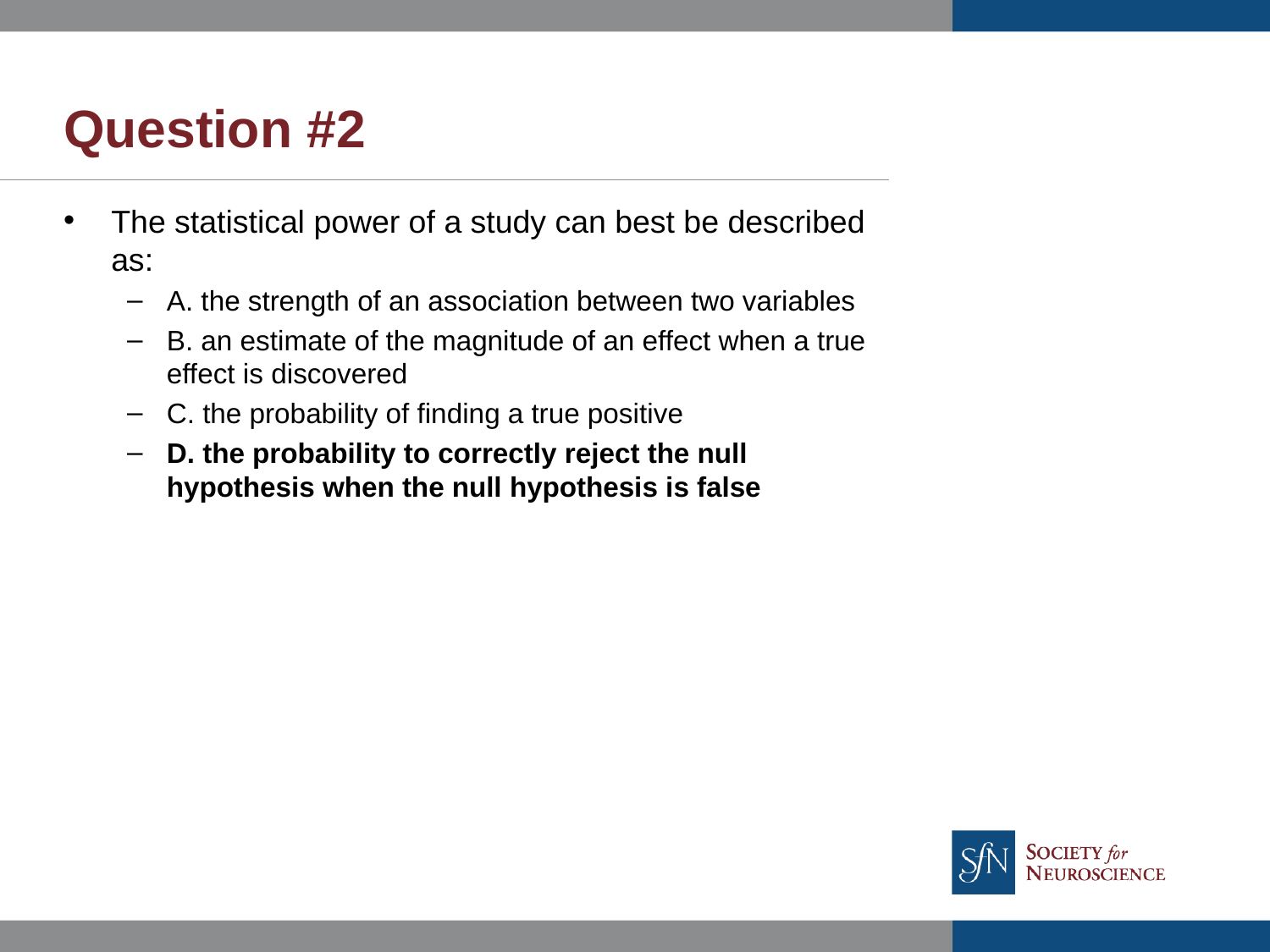

# Question #2
The statistical power of a study can best be described as:
A. the strength of an association between two variables
B. an estimate of the magnitude of an effect when a true effect is discovered
C. the probability of finding a true positive
D. the probability to correctly reject the null hypothesis when the null hypothesis is false